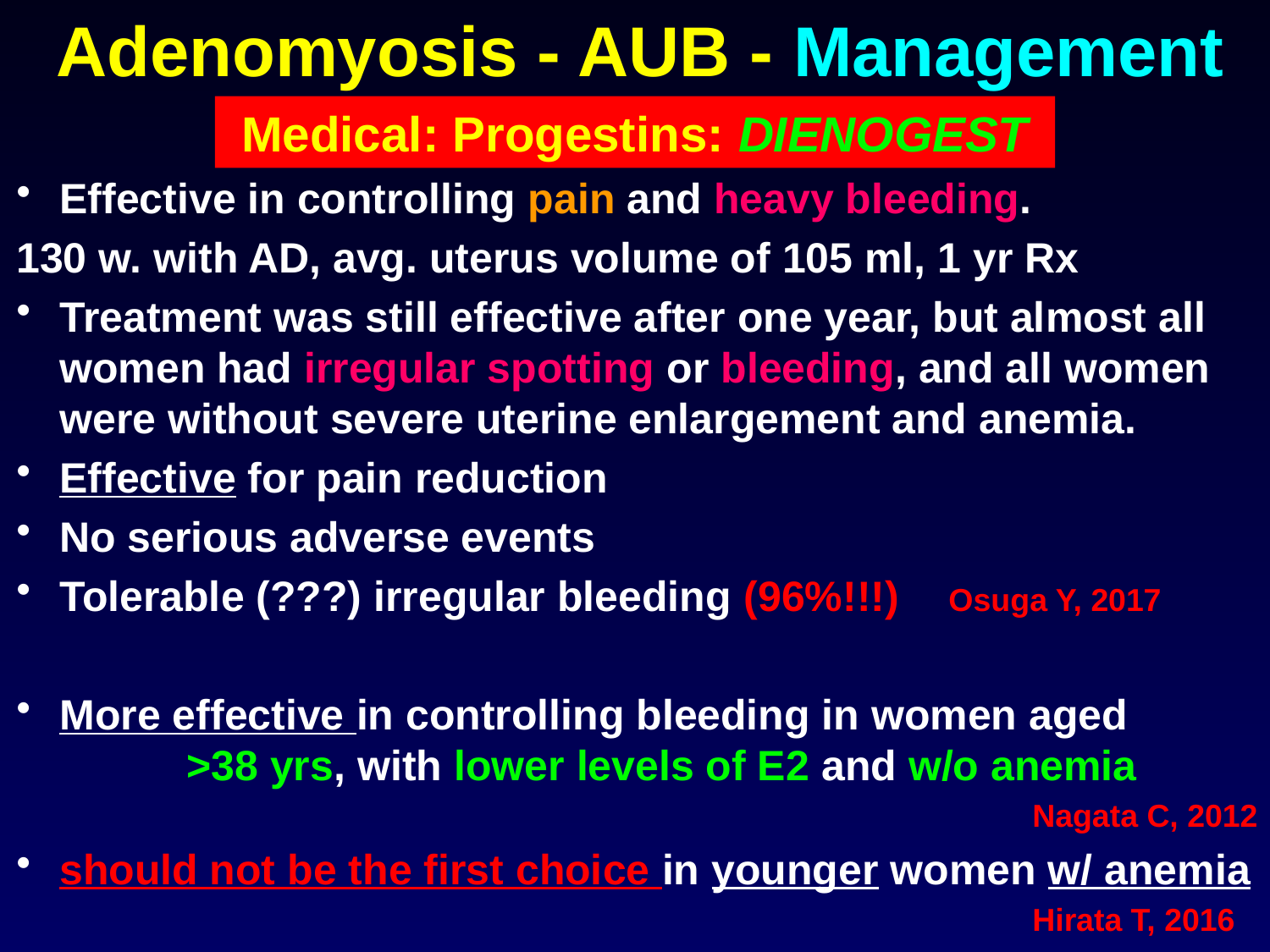

# Adenomyosis - AUB - Management
Medical: Progestins: DIENOGEST
Effective in controlling pain and heavy bleeding.
130 w. with AD, avg. uterus volume of 105 ml, 1 yr Rx
Treatment was still effective after one year, but almost all women had irregular spotting or bleeding, and all women were without severe uterine enlargement and anemia.
Effective for pain reduction
No serious adverse events
Tolerable (???) irregular bleeding (96%!!!) 	Osuga Y, 2017

More effective in controlling bleeding in women aged 		>38 yrs, with lower levels of E2 and w/o anemia
								Nagata C, 2012
should not be the first choice in younger women w/ anemia
								Hirata T, 2016